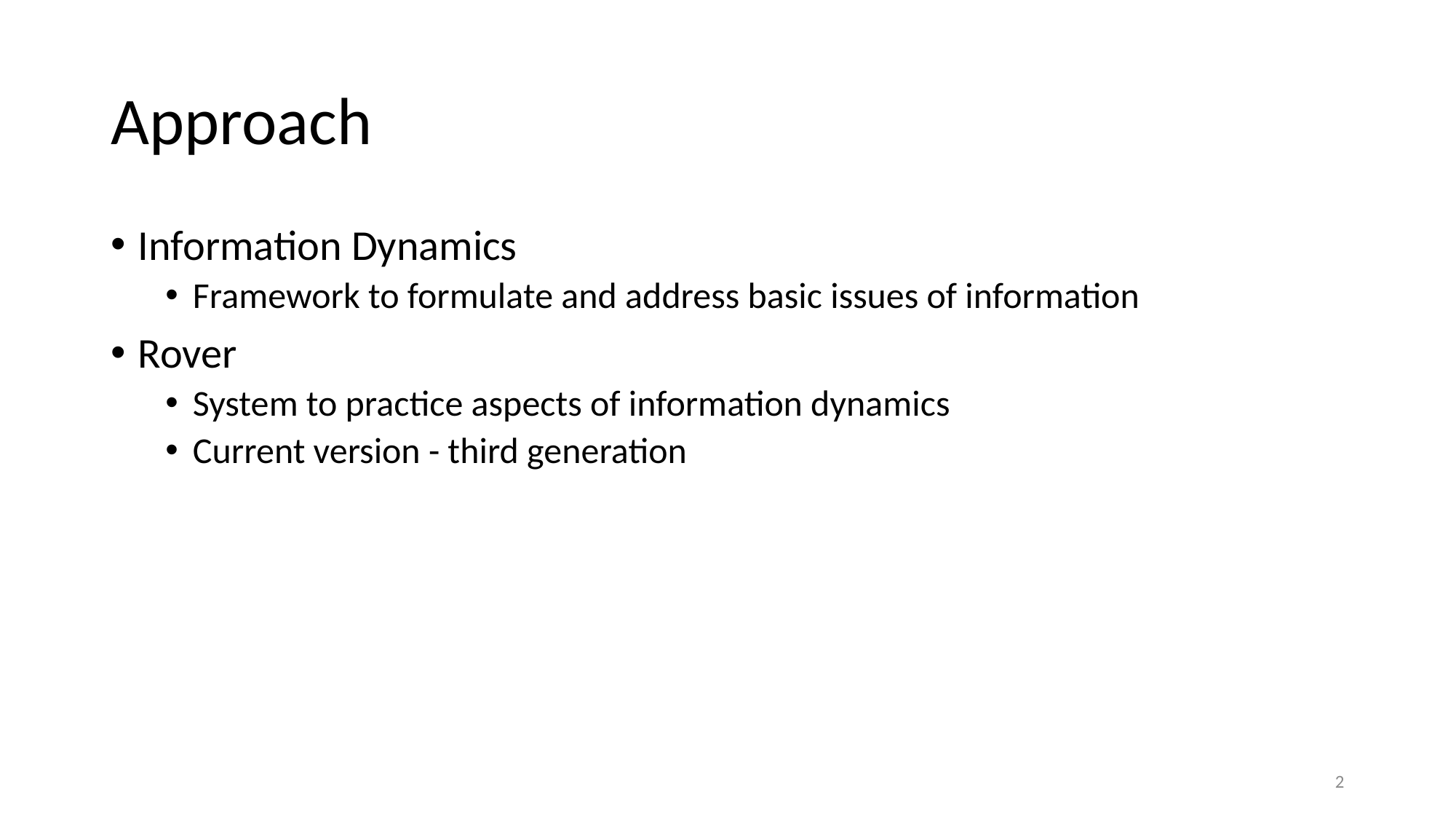

# Approach
Information Dynamics
Framework to formulate and address basic issues of information
Rover
System to practice aspects of information dynamics
Current version - third generation

2